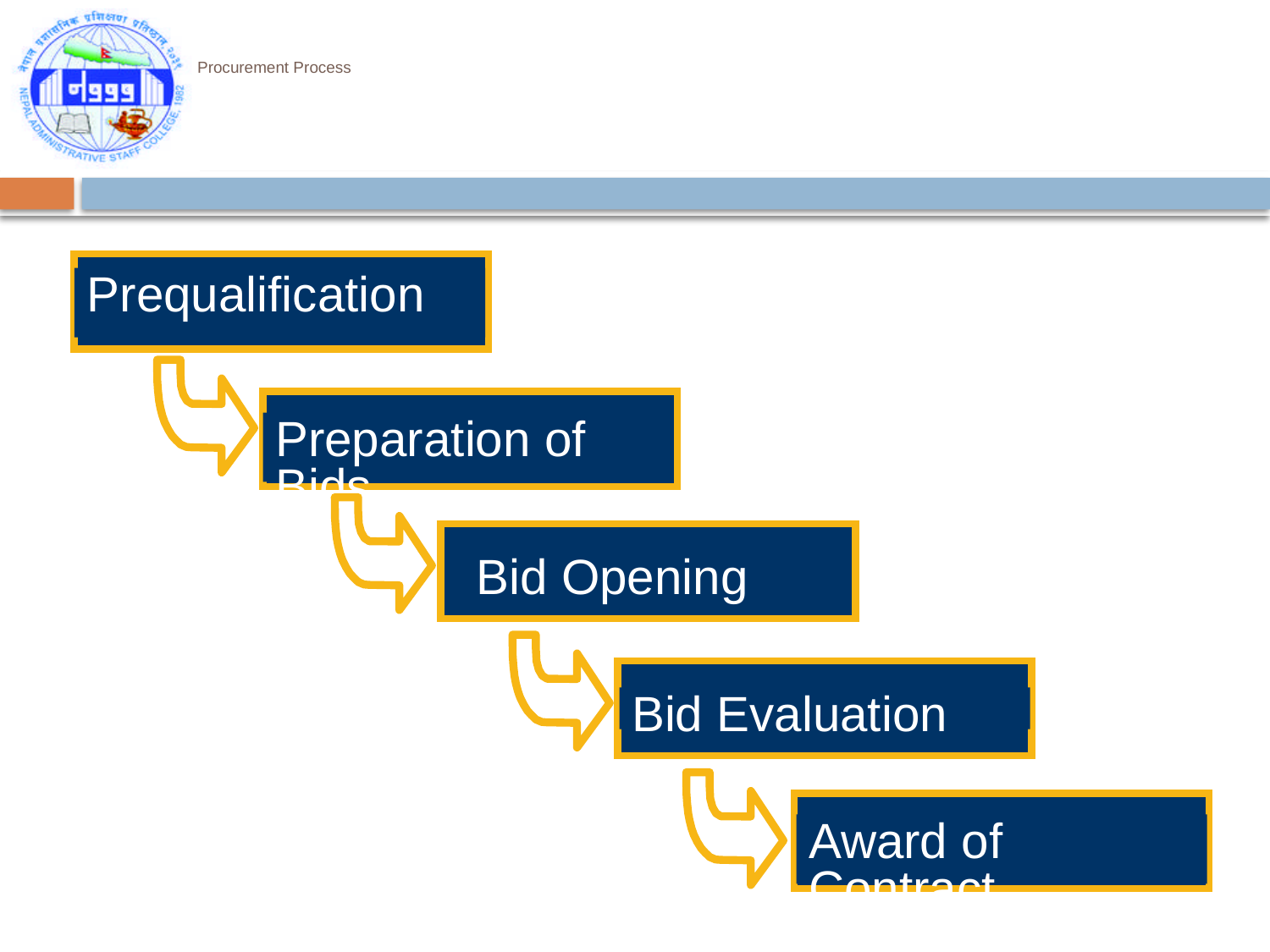

# Procurement Process

Prequalification

Preparation of Bids

Bid Opening

Bid Evaluation

Award of Contract